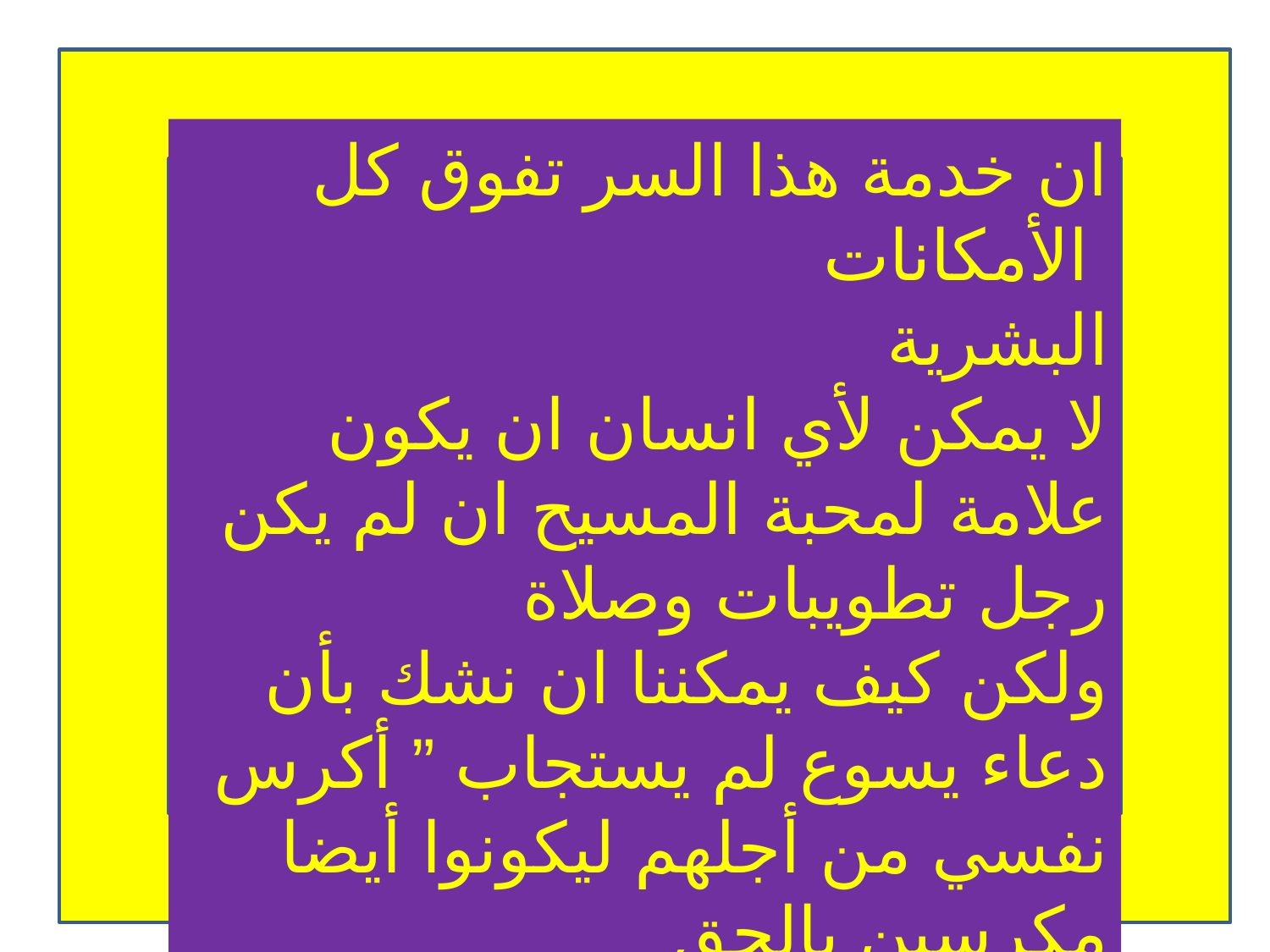

ان خدمة هذا السر تفوق كل الأمكانات
البشرية
لا يمكن لأي انسان ان يكون علامة لمحبة المسيح ان لم يكن رجل تطويبات وصلاة
ولكن كيف يمكننا ان نشك بأن دعاء يسوع لم يستجاب ” أكرس نفسي من أجلهم ليكونوا أيضا مكرسين بالحق